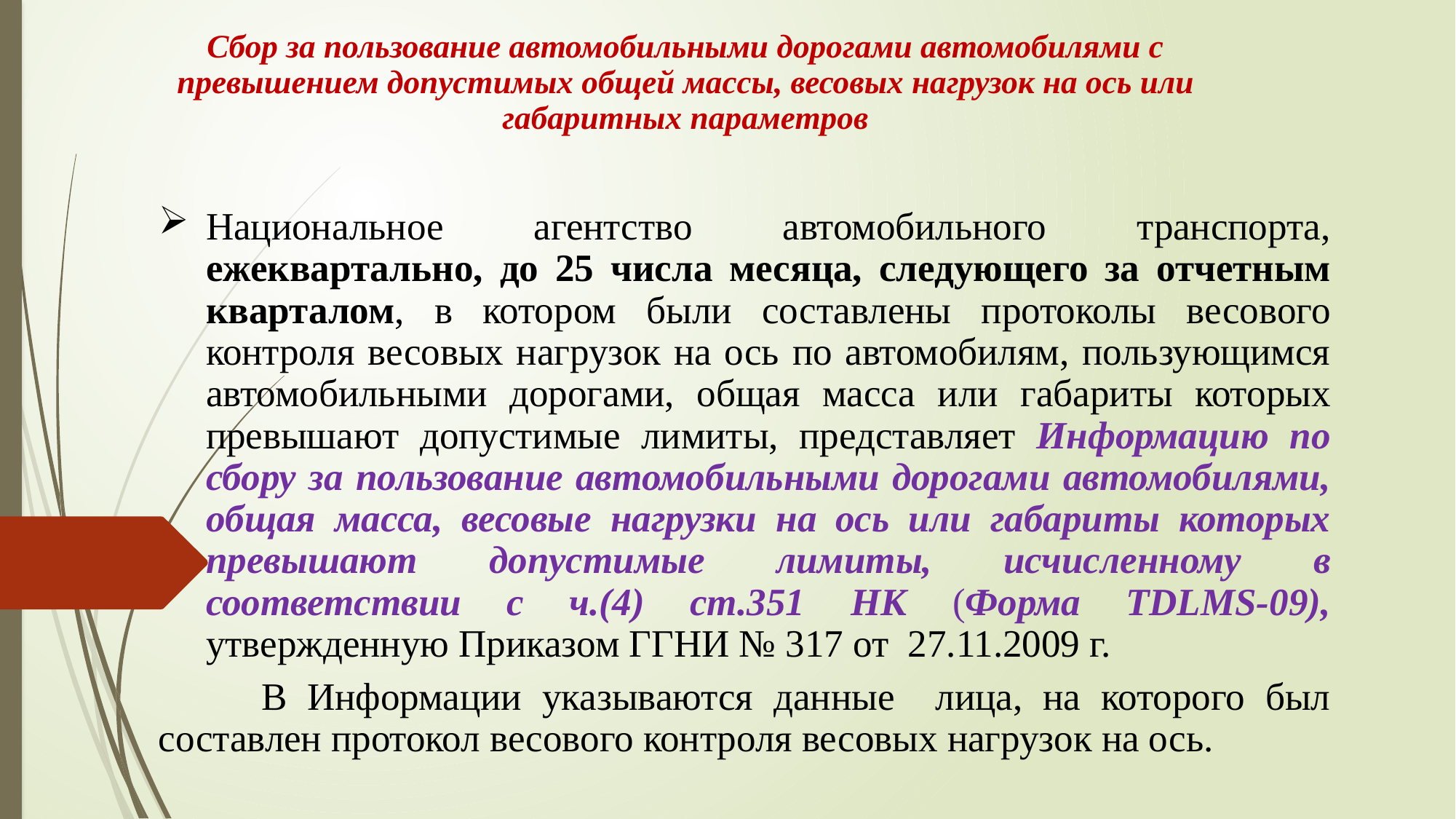

Сбор за пользование автомобильными дорогами автомобилями с превышением допустимых общей массы, весовых нагрузок на ось или габаритных параметров

Национальное агентство автомобильного транспорта, ежеквартально, до 25 числа месяца, следующего за отчетным кварталом, в котором были составлены протоколы весового контроля весовых нагрузок на ось по автомобилям, пользующимся автомобильными дорогами, общая масса или габариты которых превышают допустимые лимиты, представляет Информацию по сбору за пользование автомобильными дорогами автомобилями, общая масса, весовые нагрузки на ось или габариты которых превышают допустимые лимиты, исчисленному в соответствии с ч.(4) ст.351 НК (Форма TDLMS-09), утвержденную Приказом ГГНИ № 317 от  27.11.2009 г.
     В Информации указываются данные  лица, на которого был составлен протокол весового контроля весовых нагрузок на ось.